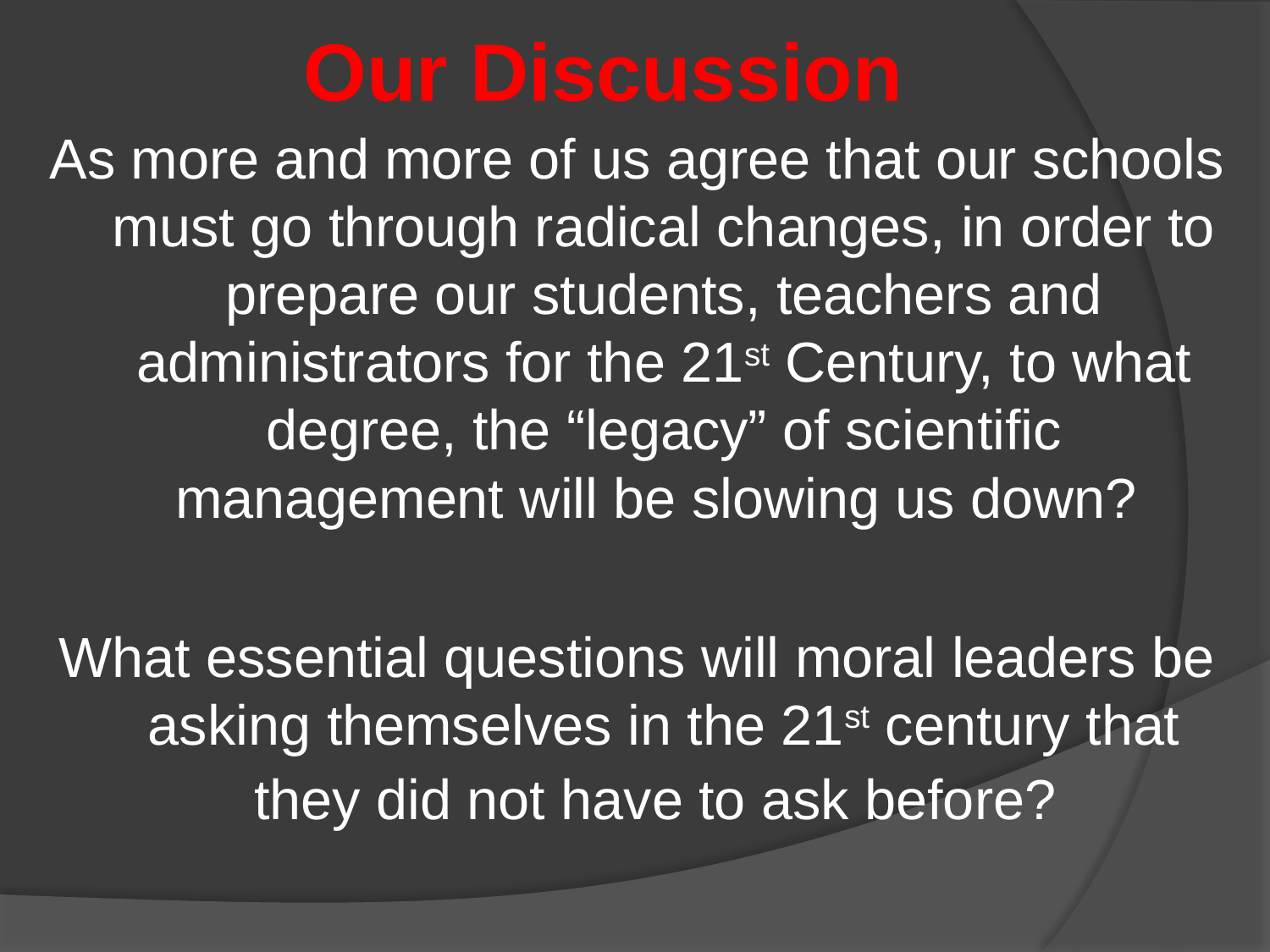

# Our Discussion
As more and more of us agree that our schools must go through radical changes, in order to prepare our students, teachers and administrators for the 21st Century, to what degree, the “legacy” of scientific management will be slowing us down?

What essential questions will moral leaders be asking themselves in the 21st century that they did not have to ask before?